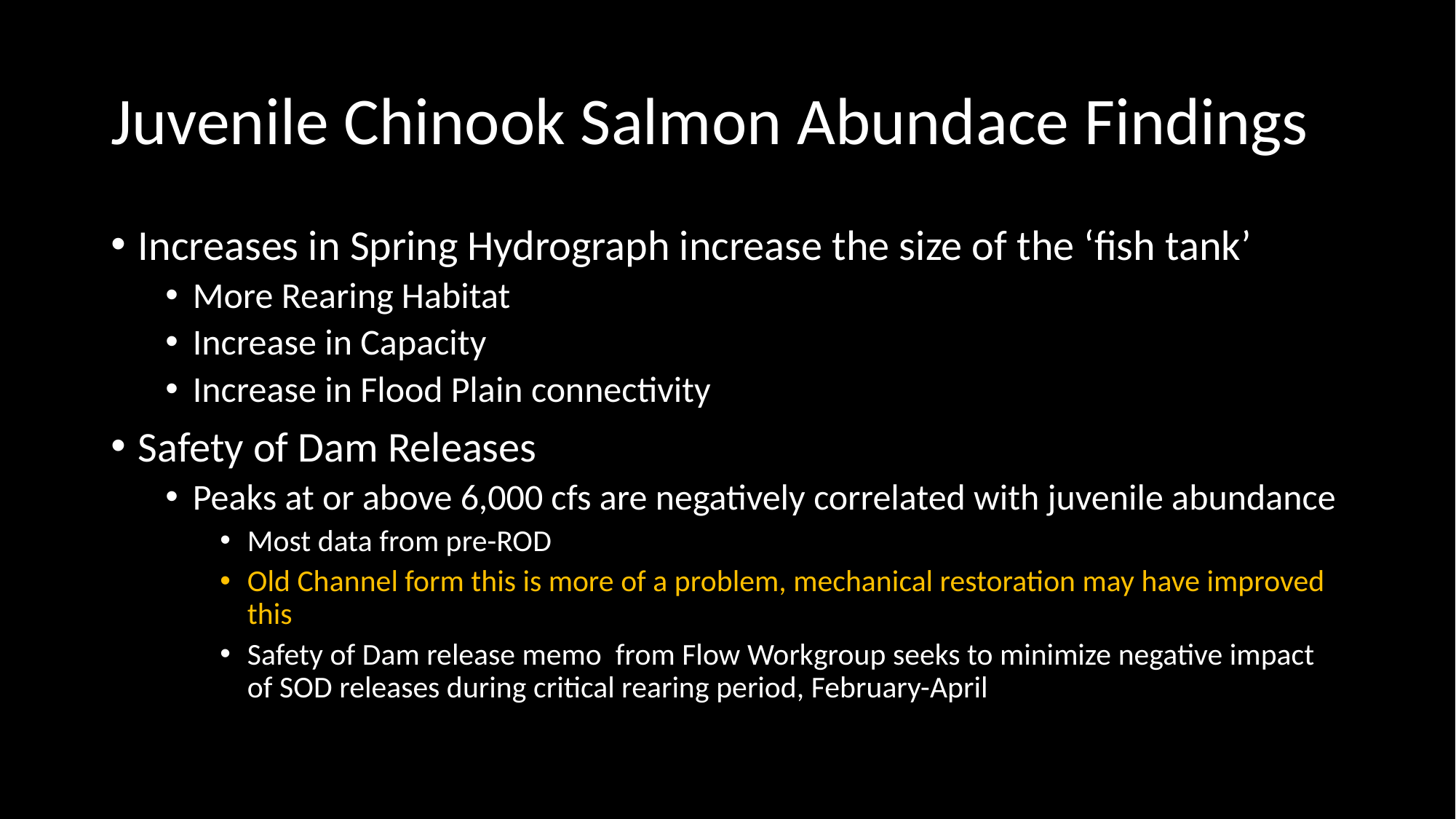

# Juvenile Chinook Salmon Abundace Findings
Increases in Spring Hydrograph increase the size of the ‘fish tank’
More Rearing Habitat
Increase in Capacity
Increase in Flood Plain connectivity
Safety of Dam Releases
Peaks at or above 6,000 cfs are negatively correlated with juvenile abundance
Most data from pre-ROD
Old Channel form this is more of a problem, mechanical restoration may have improved this
Safety of Dam release memo  from Flow Workgroup seeks to minimize negative impact of SOD releases during critical rearing period, February-April